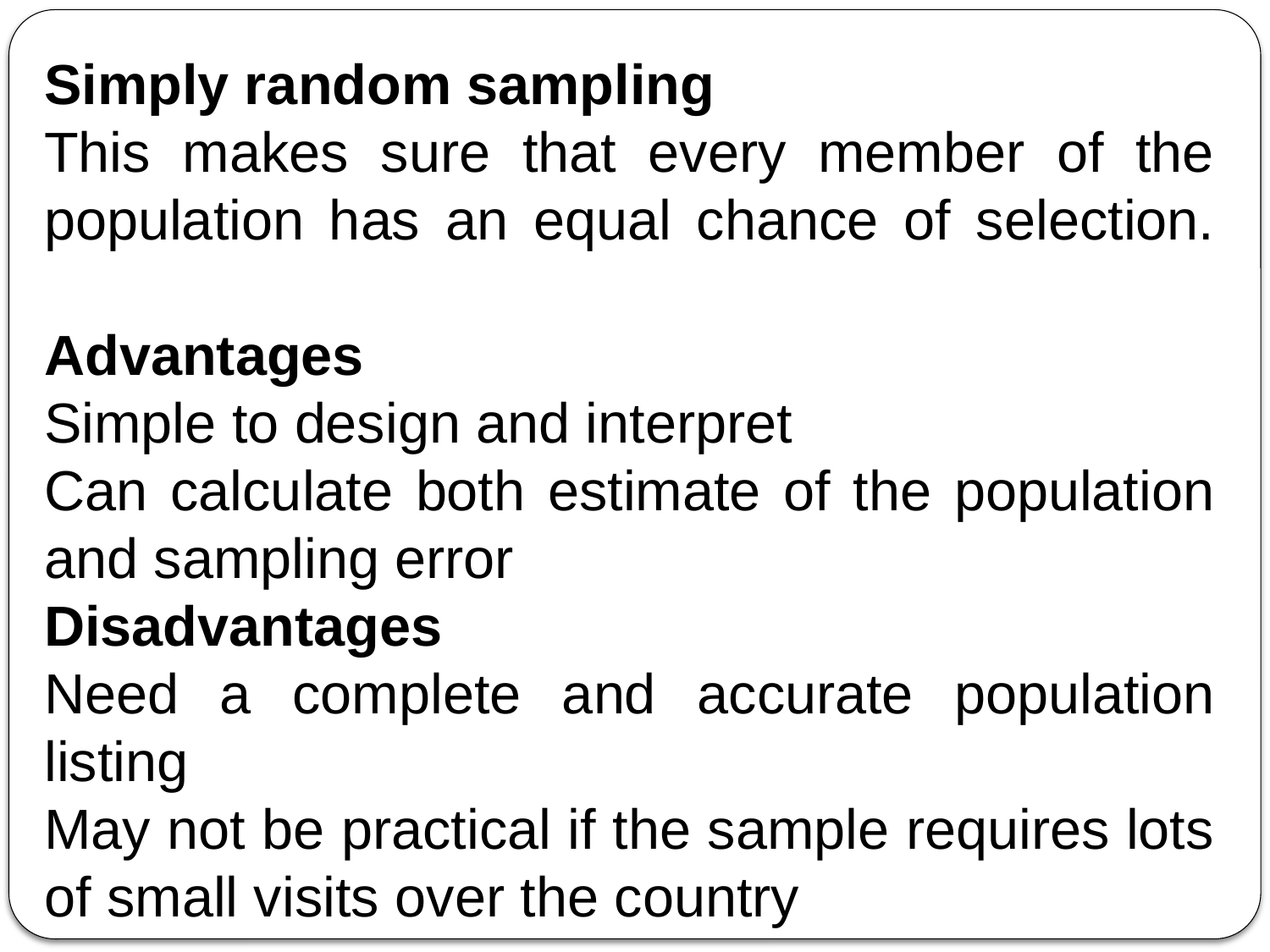

Simply random sampling
This makes sure that every member of the population has an equal chance of selection.
Advantages
Simple to design and interpret
Can calculate both estimate of the population and sampling error
Disadvantages
Need a complete and accurate population listing
May not be practical if the sample requires lots of small visits over the country